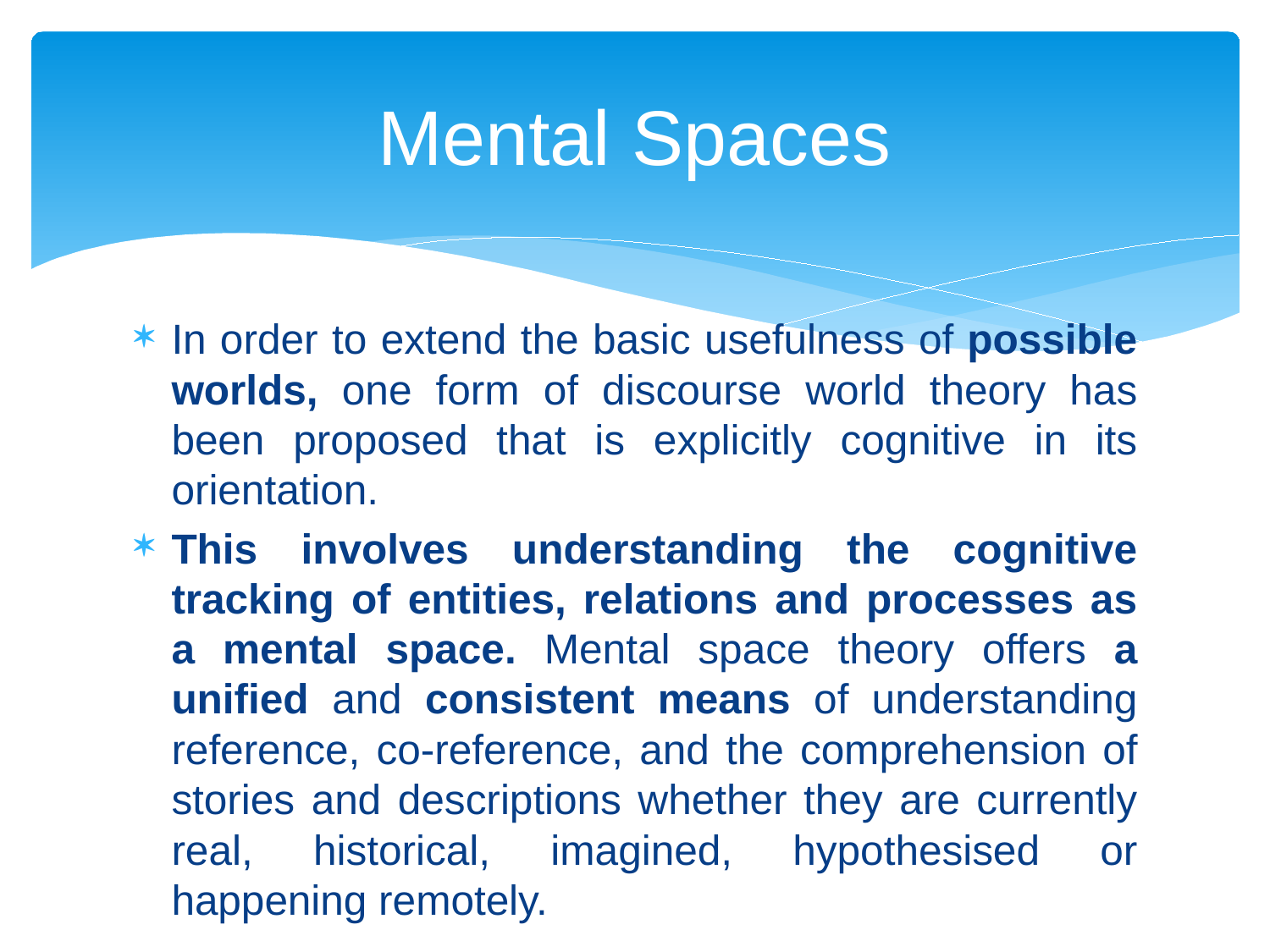

# Mental Spaces
In order to extend the basic usefulness of possible worlds, one form of discourse world theory has been proposed that is explicitly cognitive in its orientation.
This involves understanding the cognitive tracking of entities, relations and processes as a mental space. Mental space theory offers a unified and consistent means of understanding reference, co-reference, and the comprehension of stories and descriptions whether they are currently real, historical, imagined, hypothesised or happening remotely.